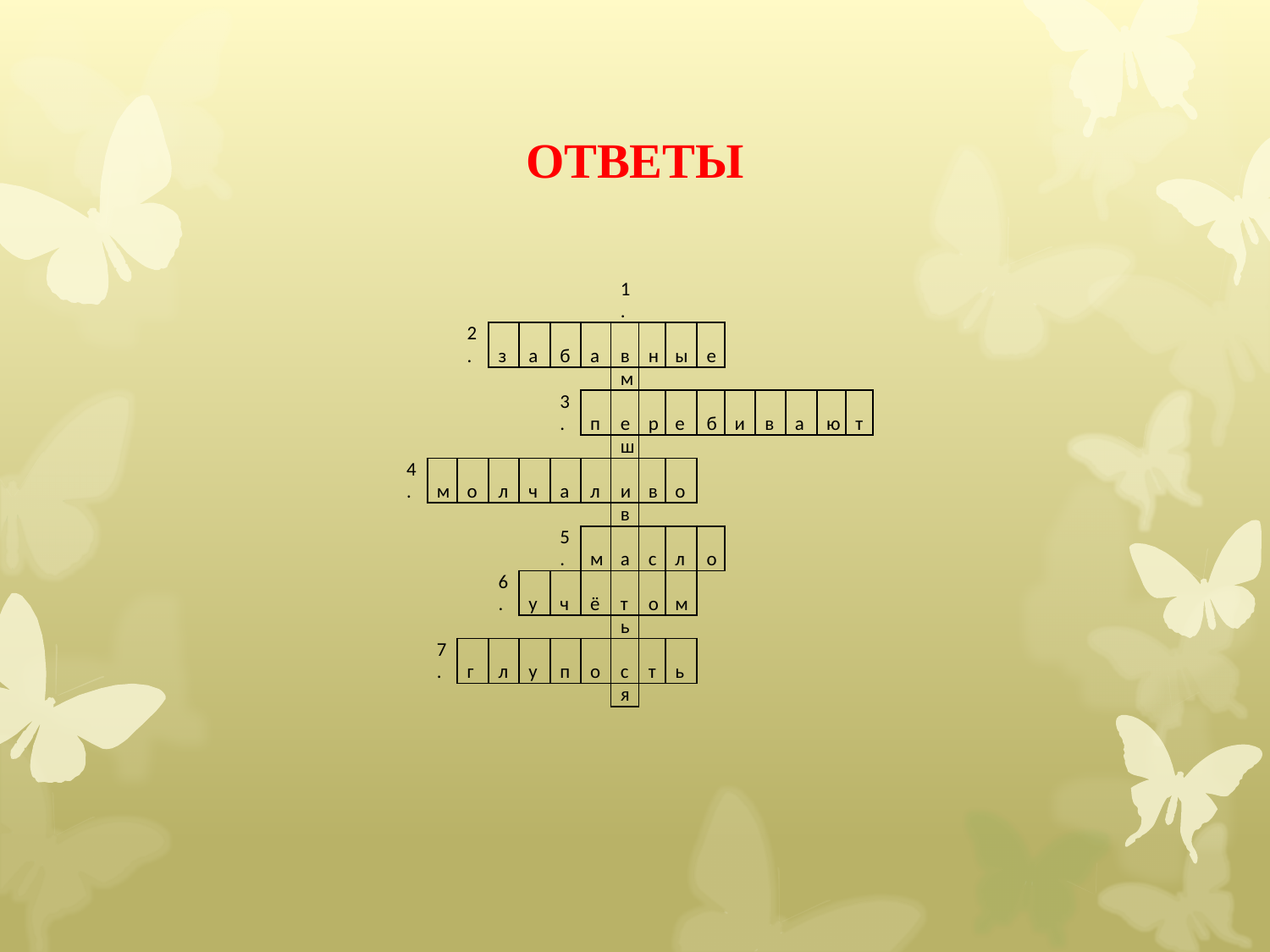

# ОТВЕТЫ

|  |  |  |  |  |  |  | 1. |  |  |  |  |  |  |  |  |
| --- | --- | --- | --- | --- | --- | --- | --- | --- | --- | --- | --- | --- | --- | --- | --- |
|  |  | 2. | з | а | б | а | в | н | ы | е |  |  |  |  |  |
|  |  |  |  |  |  |  | м |  |  |  |  |  |  |  |  |
|  |  |  |  |  | 3. | п | е | р | е | б | и | в | а | ю | т |
|  |  |  |  |  |  |  | ш |  |  |  |  |  |  |  |  |
| 4. | м | о | л | ч | а | л | и | в | о |  |  |  |  |  |  |
|  |  |  |  |  |  |  | в |  |  |  |  |  |  |  |  |
|  |  |  |  |  | 5. | м | а | с | л | о |  |  |  |  |  |
|  |  |  | 6. | у | ч | ё | т | о | м |  |  |  |  |  |  |
|  |  |  |  |  |  |  | ь |  |  |  |  |  |  |  |  |
|  | 7. | г | л | у | п | о | с | т | ь |  |  |  |  |  |  |
|  |  |  |  |  |  |  | я |  |  |  |  |  |  |  |  |